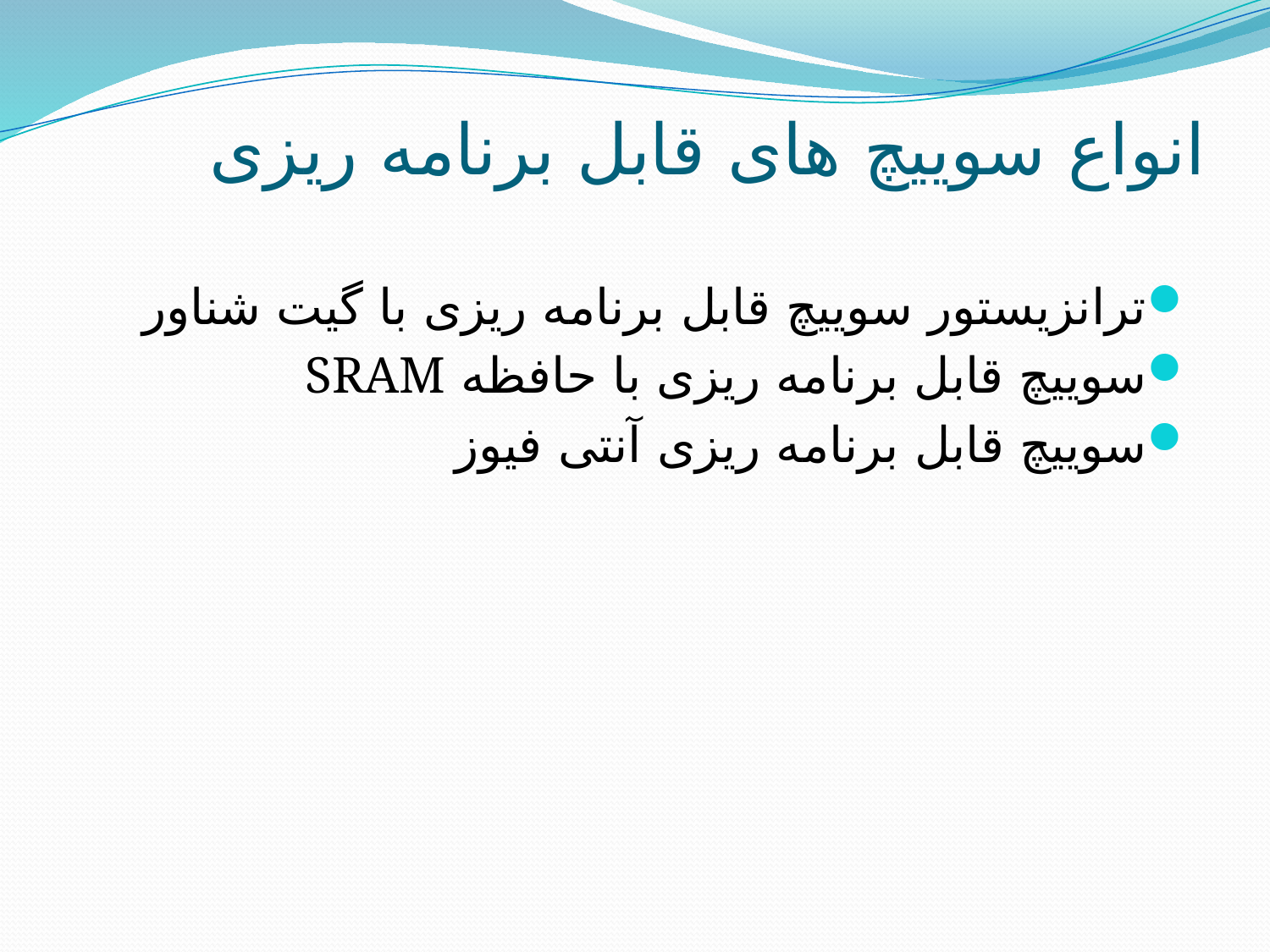

# انواع سوییچ های قابل برنامه ریزی
ترانزیستور سوییچ قابل برنامه ریزی با گیت شناور
سوییچ قابل برنامه ریزی با حافظه SRAM
سوییچ قابل برنامه ریزی آنتی فیوز